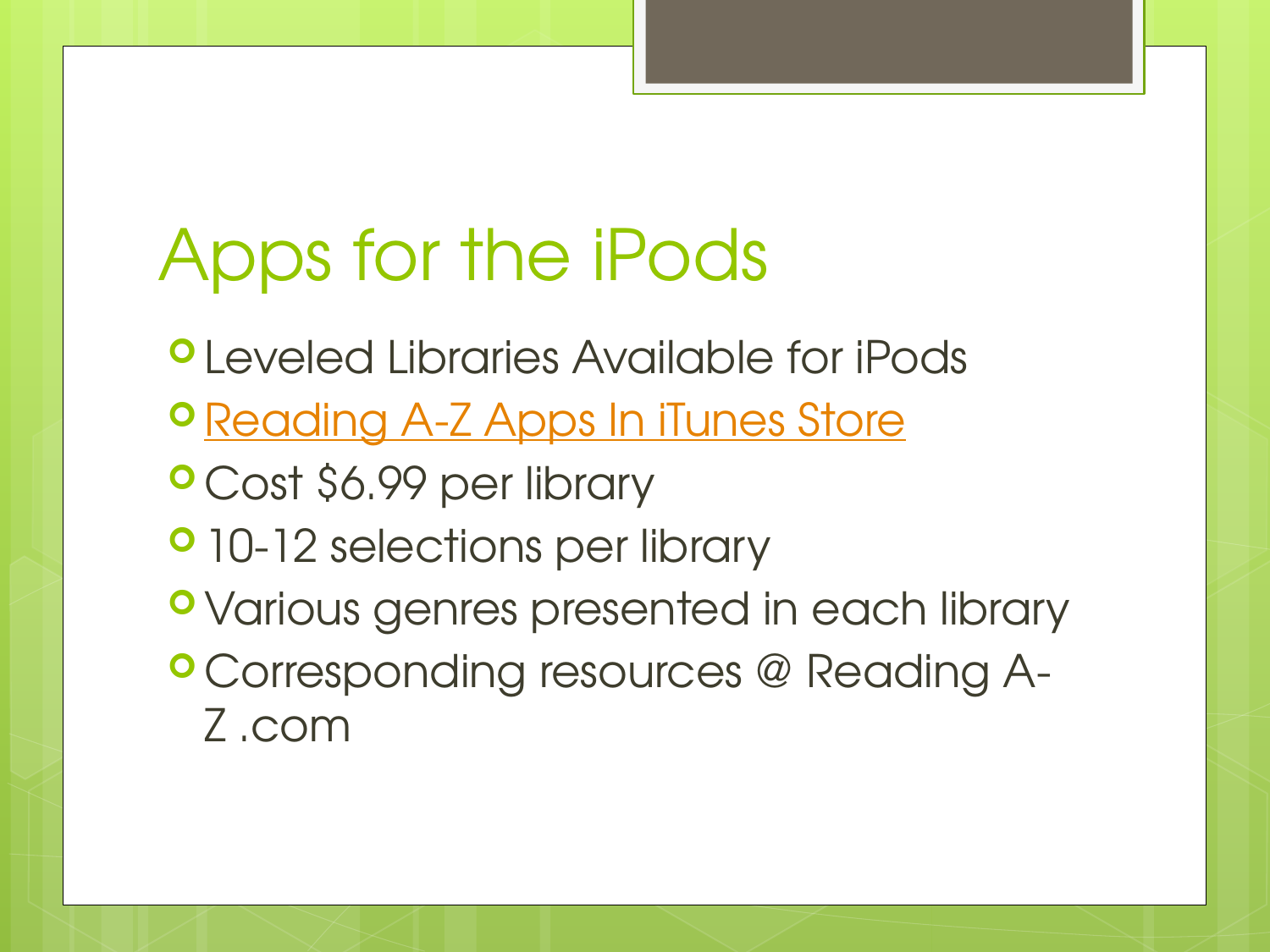

# Apps for the iPods
Leveled Libraries Available for iPods
Reading A-Z Apps In iTunes Store
Cost $6.99 per library
10-12 selections per library
Various genres presented in each library
Corresponding resources @ Reading A-Z .com